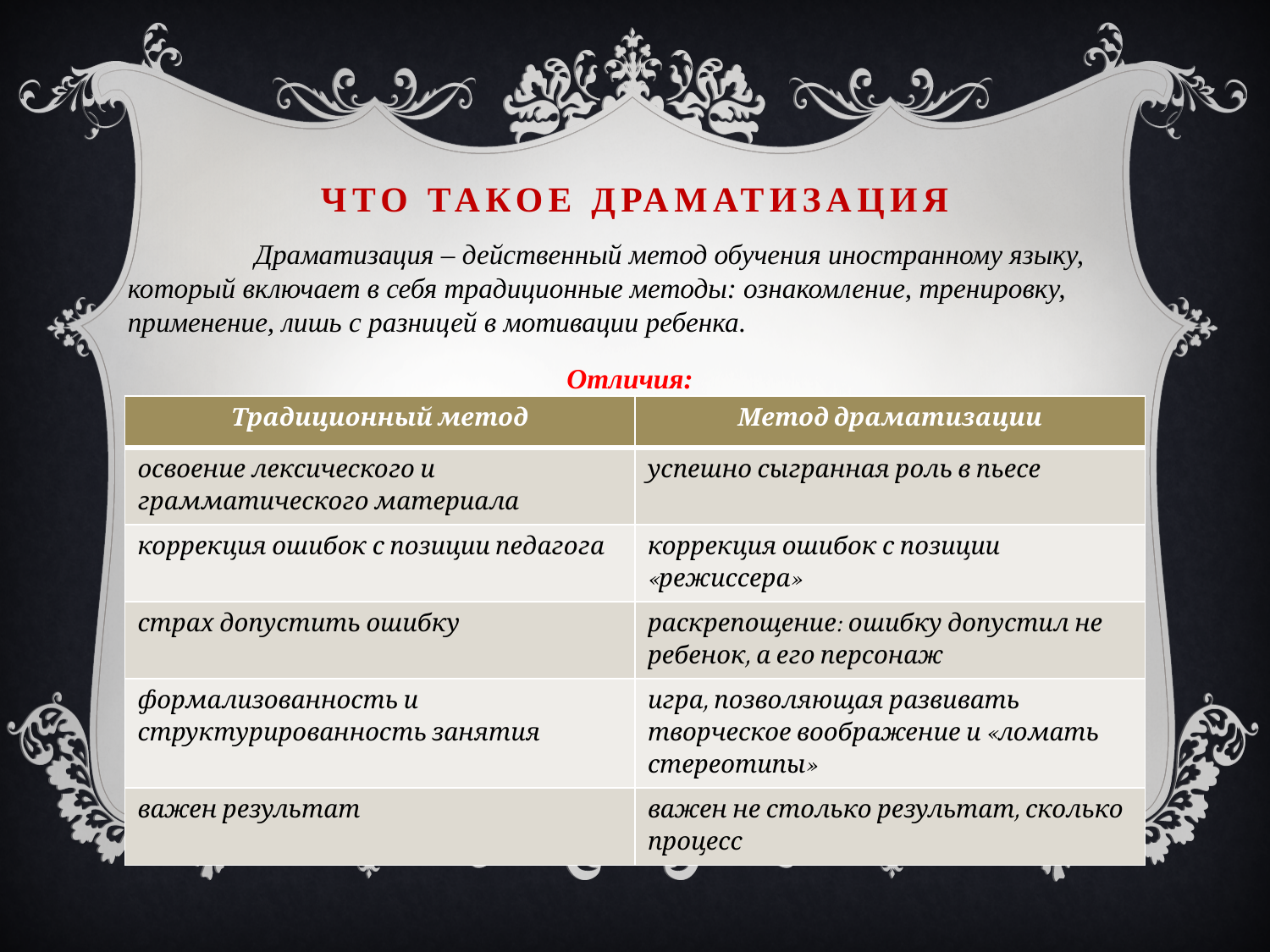

# Что такое драматизация
	Драматизация – действенный метод обучения иностранному языку, который включает в себя традиционные методы: ознакомление, тренировку, применение, лишь с разницей в мотивации ребенка.
Отличия:

| Традиционный метод | Метод драматизации |
| --- | --- |
| освоение лексического и грамматического материала | успешно сыгранная роль в пьесе |
| коррекция ошибок с позиции педагога | коррекция ошибок с позиции «режиссера» |
| страх допустить ошибку | раскрепощение: ошибку допустил не ребенок, а его персонаж |
| формализованность и структурированность занятия | игра, позволяющая развивать творческое воображение и «ломать стереотипы» |
| важен результат | важен не столько результат, сколько процесс |